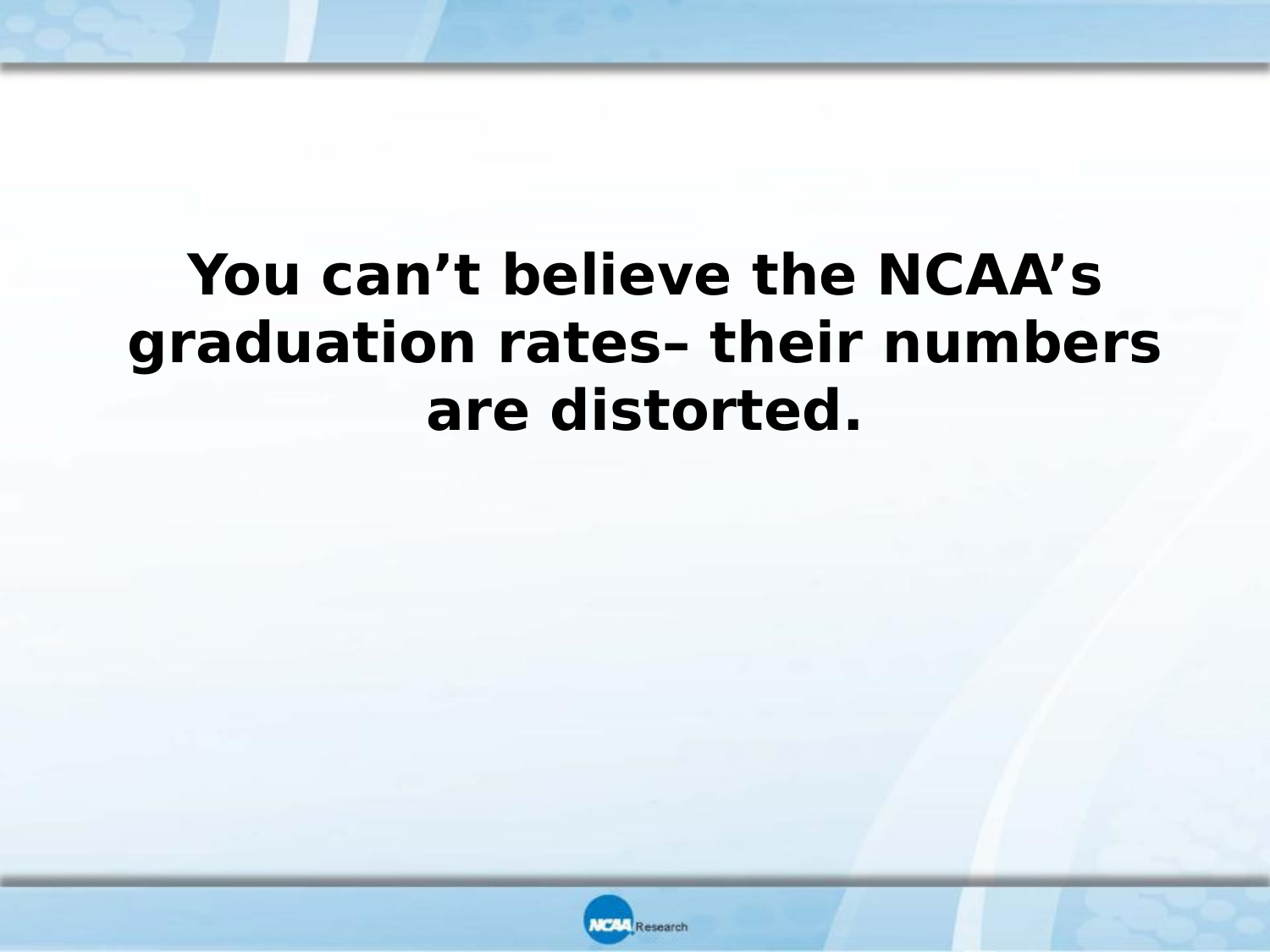

You can’t believe the NCAA’s graduation rates– their numbers are distorted.